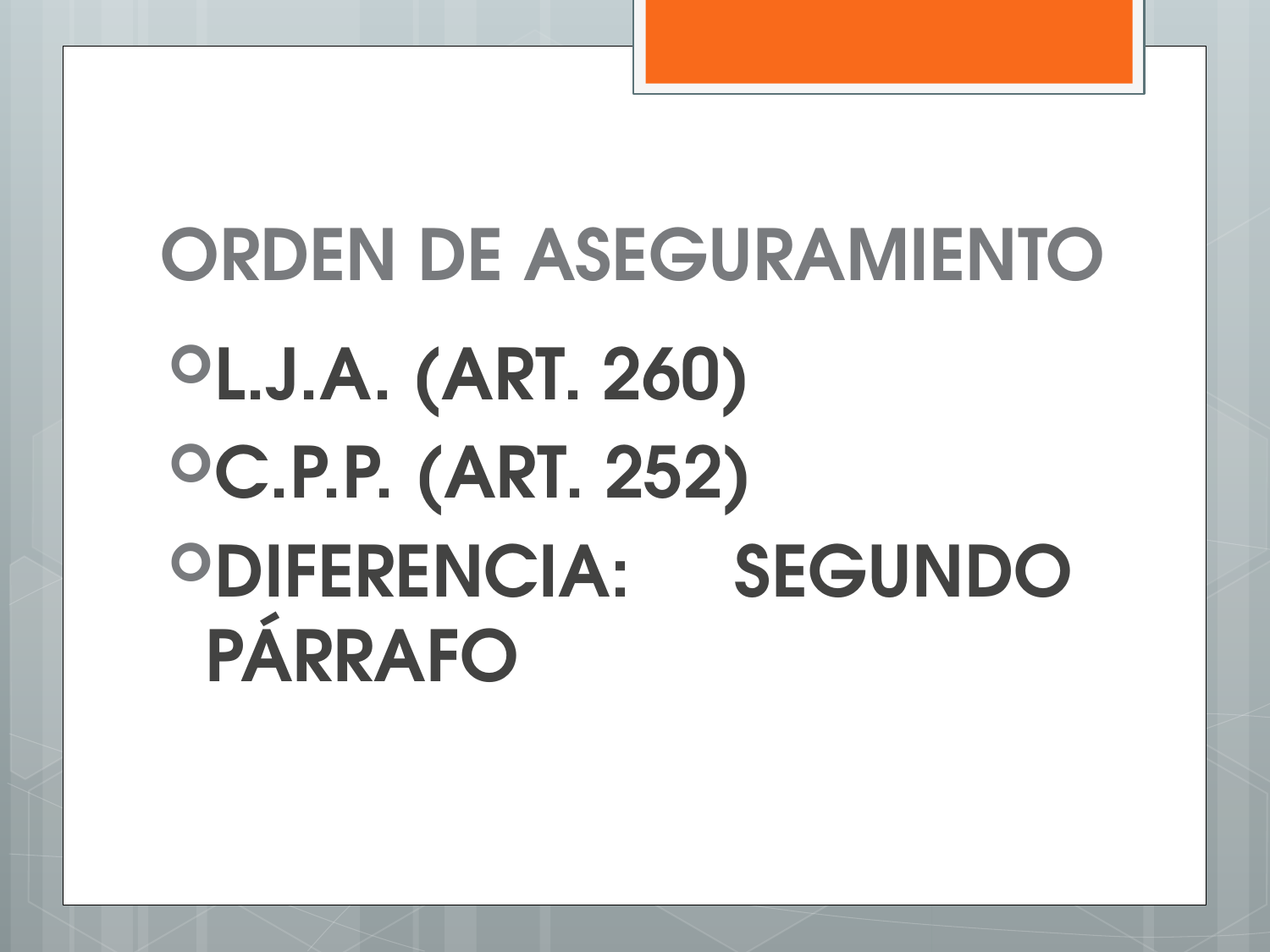

# ORDEN DE ASEGURAMIENTO
L.J.A. (ART. 260)
C.P.P. (ART. 252)
DIFERENCIA: SEGUNDO PÁRRAFO